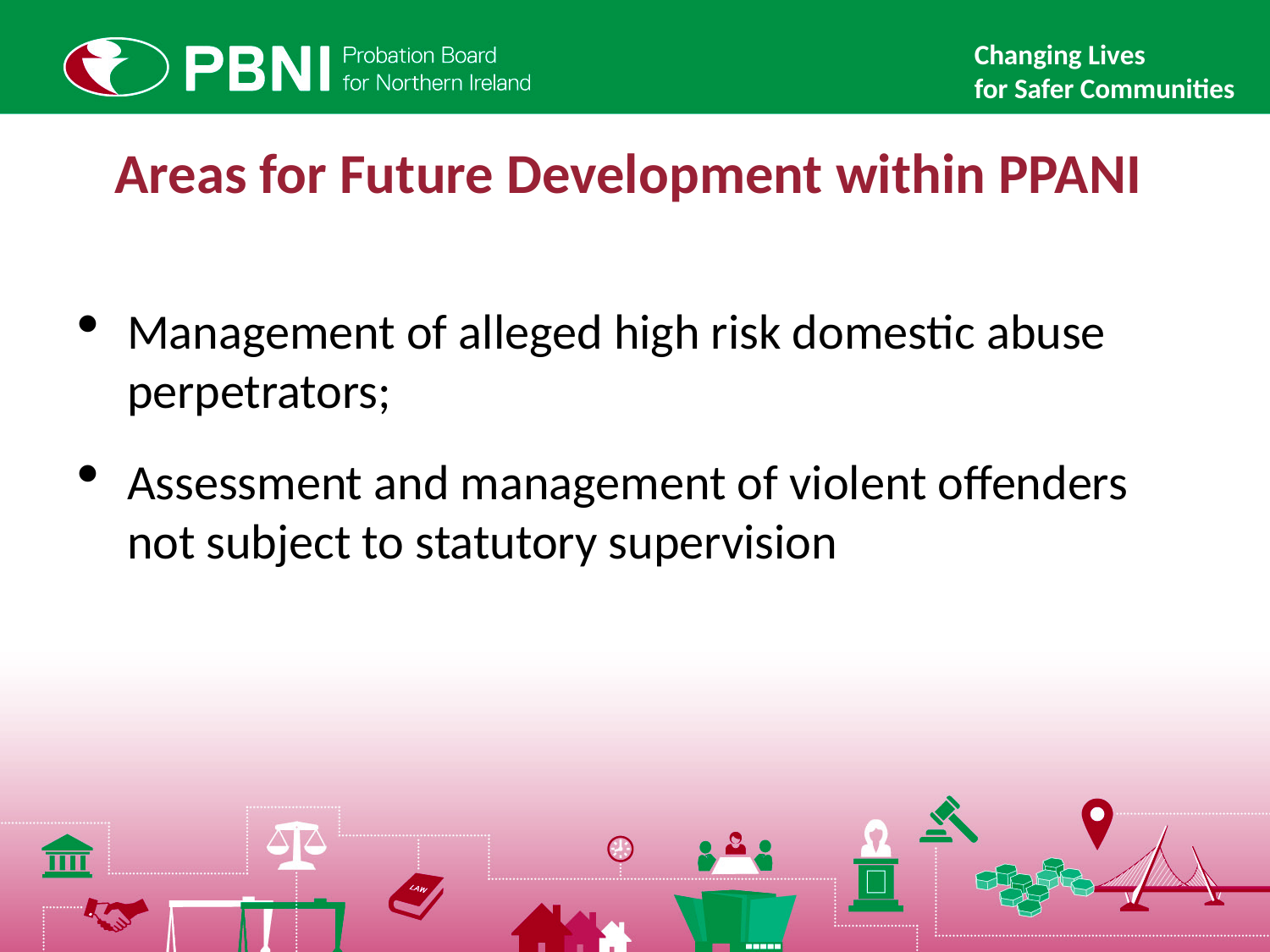

Changing Lives
for Safer Communities
Areas for Future Development within PPANI

Management of alleged high risk domestic abuse perpetrators;
Assessment and management of violent offenders not subject to statutory supervision